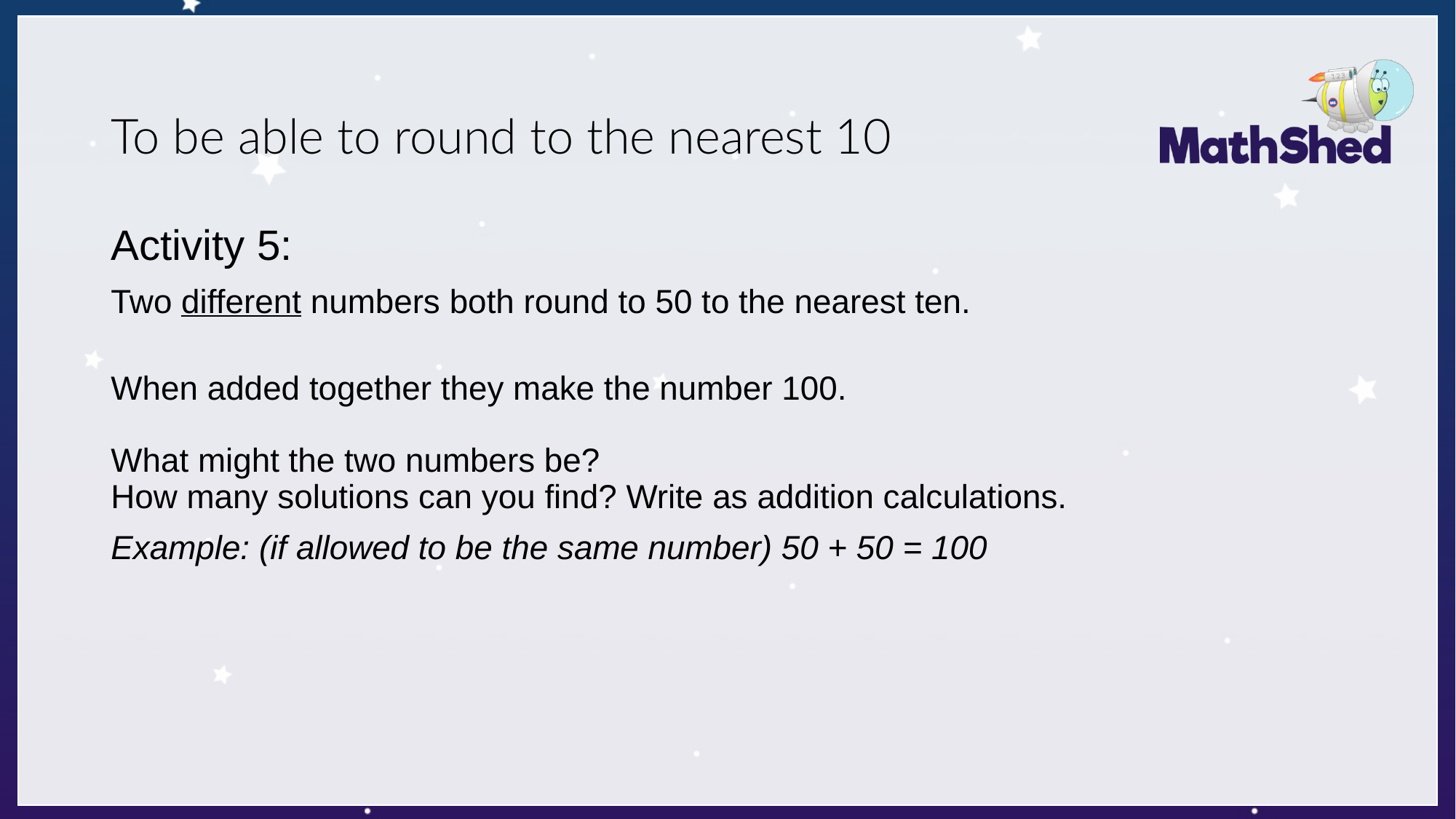

# To be able to round to the nearest 10
Activity 5:
Two different numbers both round to 50 to the nearest ten.
When added together they make the number 100.
What might the two numbers be?
How many solutions can you find? Write as addition calculations.
Example: (if allowed to be the same number) 50 + 50 = 100